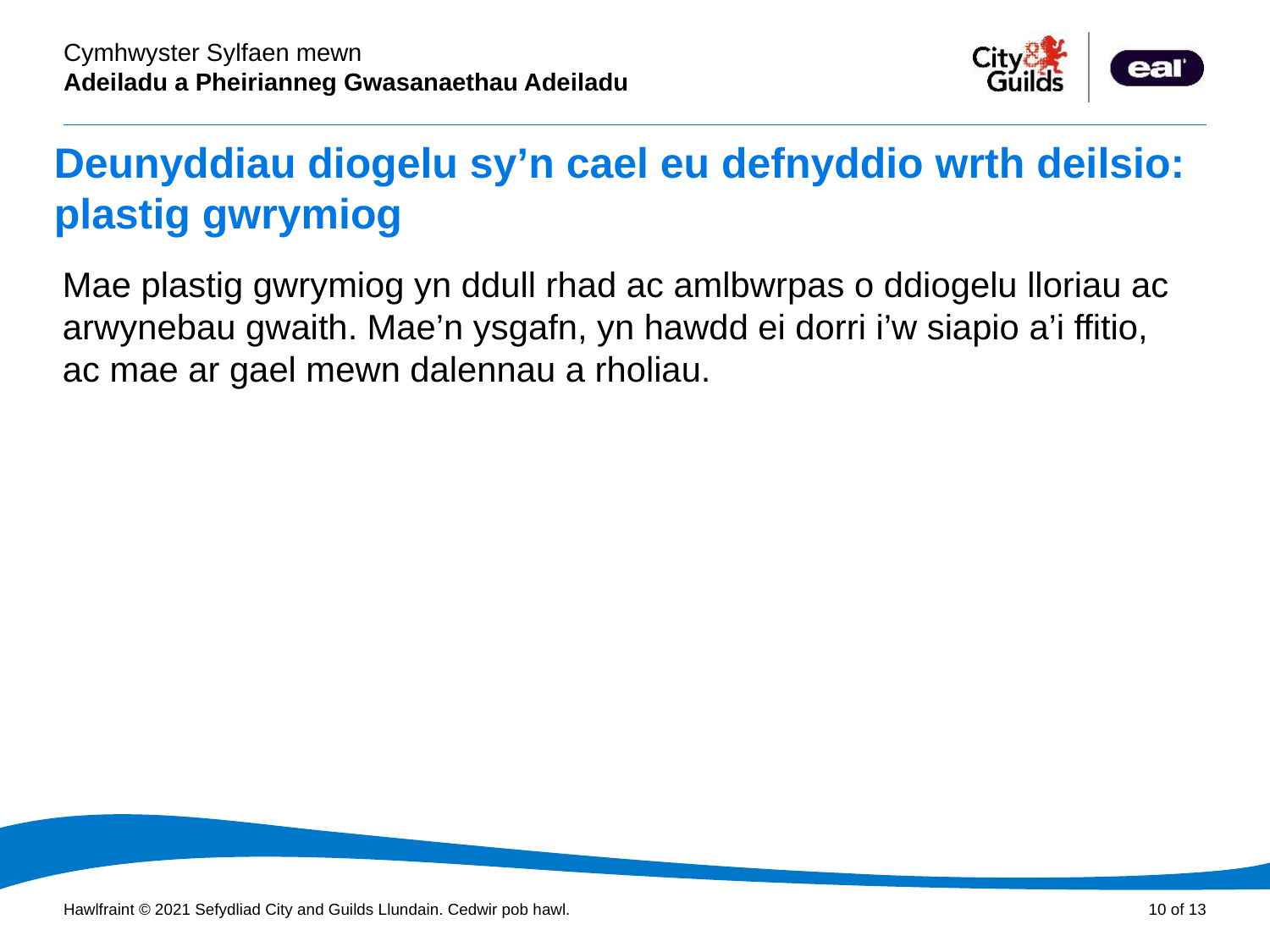

# Deunyddiau diogelu sy’n cael eu defnyddio wrth deilsio: plastig gwrymiog
Mae plastig gwrymiog yn ddull rhad ac amlbwrpas o ddiogelu lloriau ac arwynebau gwaith. Mae’n ysgafn, yn hawdd ei dorri i’w siapio a’i ffitio, ac mae ar gael mewn dalennau a rholiau.